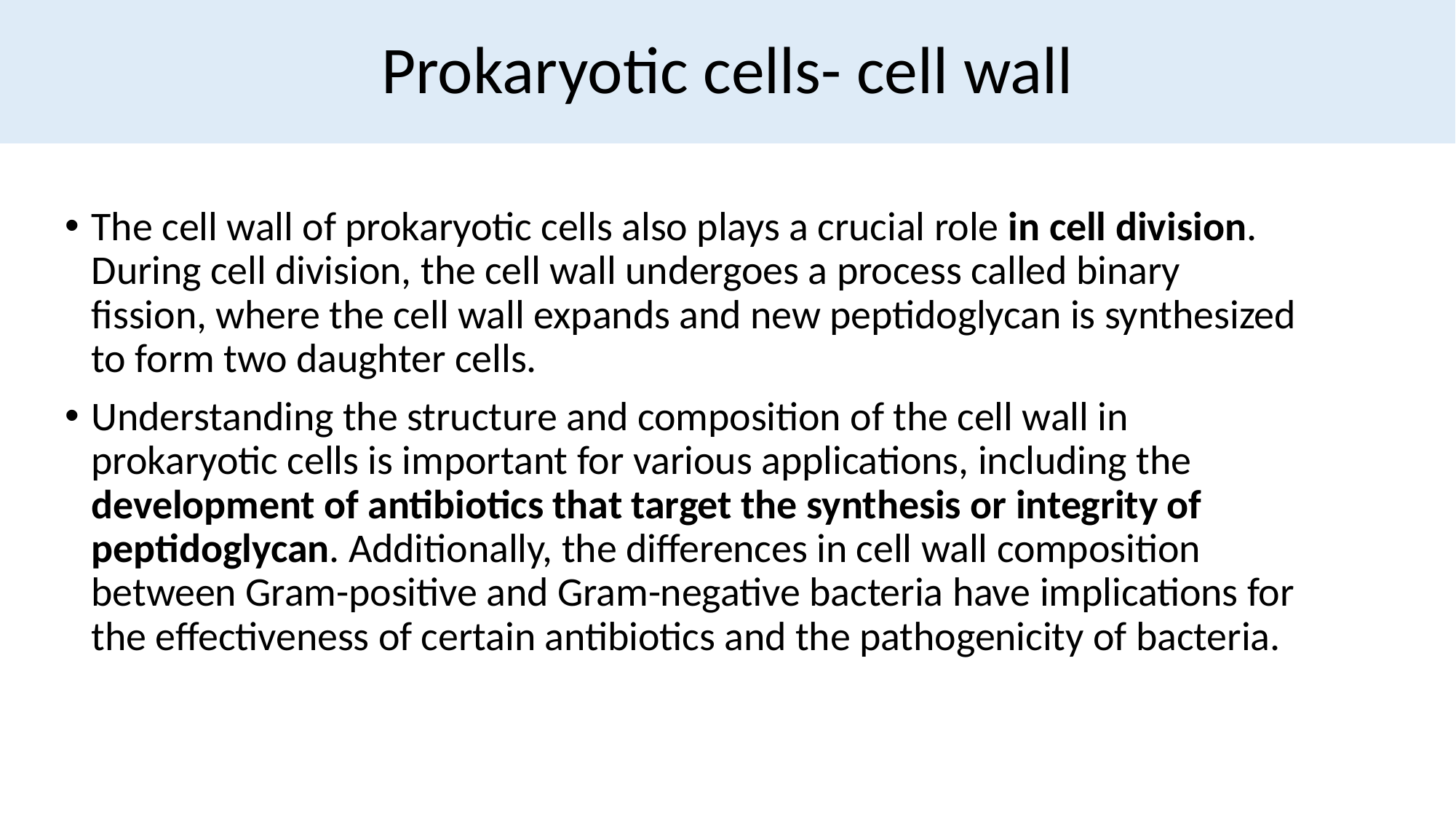

# Prokaryotic cells- cell wall
The cell wall of prokaryotic cells also plays a crucial role in cell division. During cell division, the cell wall undergoes a process called binary fission, where the cell wall expands and new peptidoglycan is synthesized to form two daughter cells.
Understanding the structure and composition of the cell wall in prokaryotic cells is important for various applications, including the development of antibiotics that target the synthesis or integrity of peptidoglycan. Additionally, the differences in cell wall composition between Gram-positive and Gram-negative bacteria have implications for the effectiveness of certain antibiotics and the pathogenicity of bacteria.